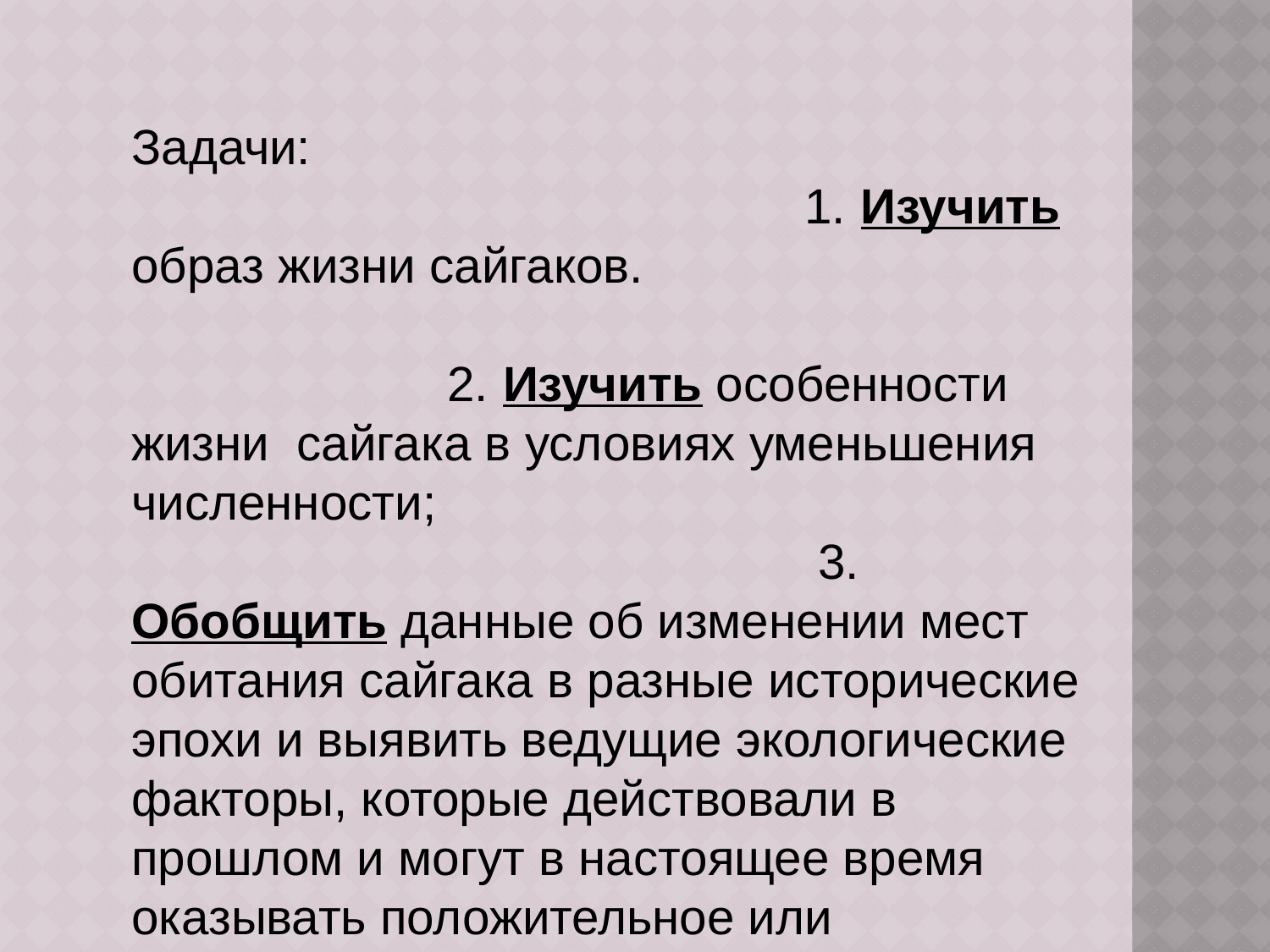

Задачи:                                                                                                          1. Изучить образ жизни сайгаков.                                                                                                                              2. Изучить особенности жизни  сайгака в условиях уменьшения  численности;                                                                                                  3. Обобщить данные об изменении мест обитания сайгака в разные исторические эпохи и выявить ведущие экологические факторы, которые действовали в прошлом и могут в настоящее время оказывать положительное или отрицательное воздействие на его популяцию.